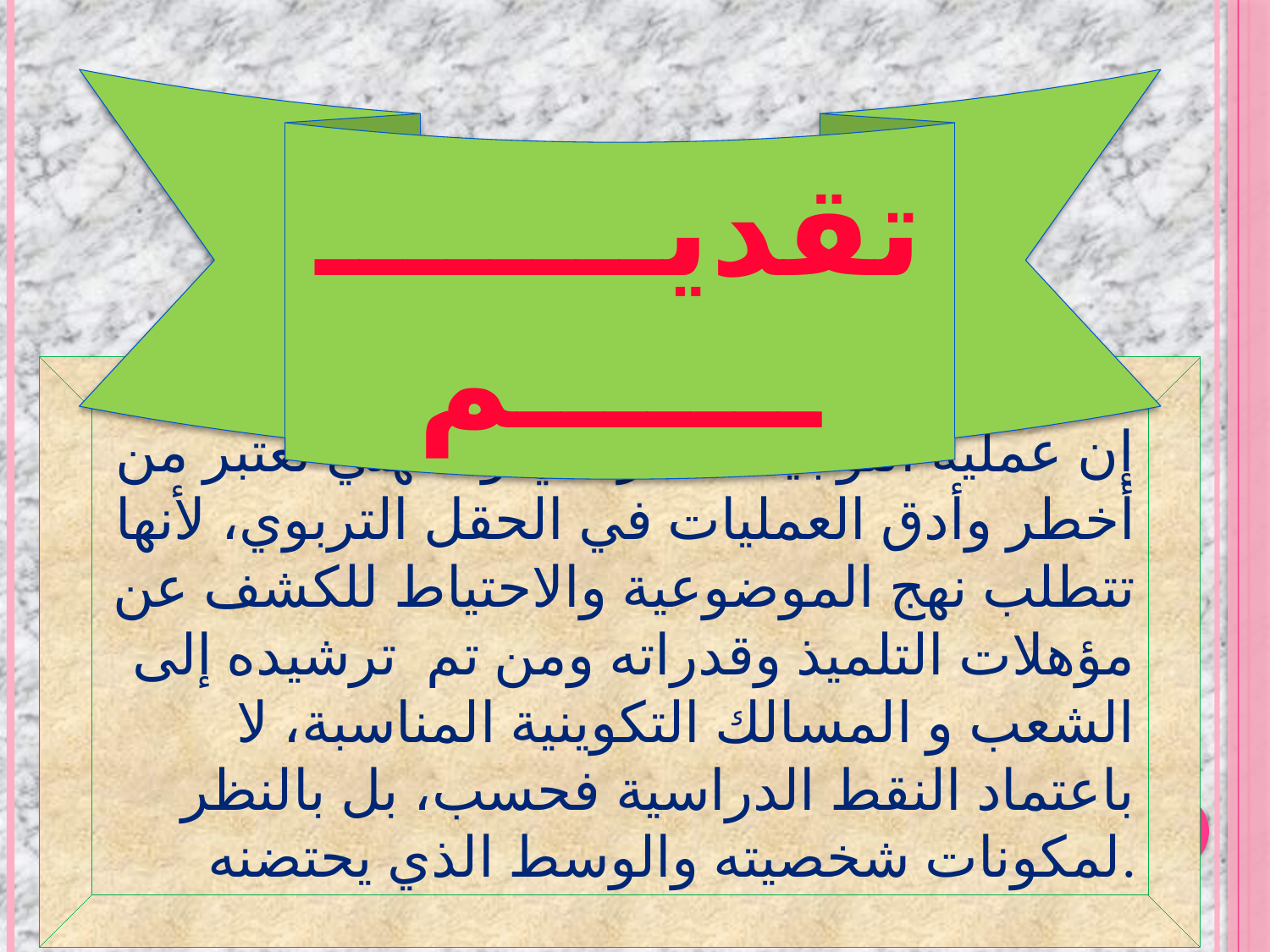

تقديـــــــــــــــم
إن عملية التوجيه المدرسي والمهني تعتبر من أخطر وأدق العمليات في الحقل التربوي، لأنها تتطلب نهج الموضوعية والاحتياط للكشف عن مؤهلات التلميذ وقدراته ومن تم  ترشيده إلى الشعب و المسالك التكوينية المناسبة، لا باعتماد النقط الدراسية فحسب، بل بالنظر لمكونات شخصيته والوسط الذي يحتضنه.